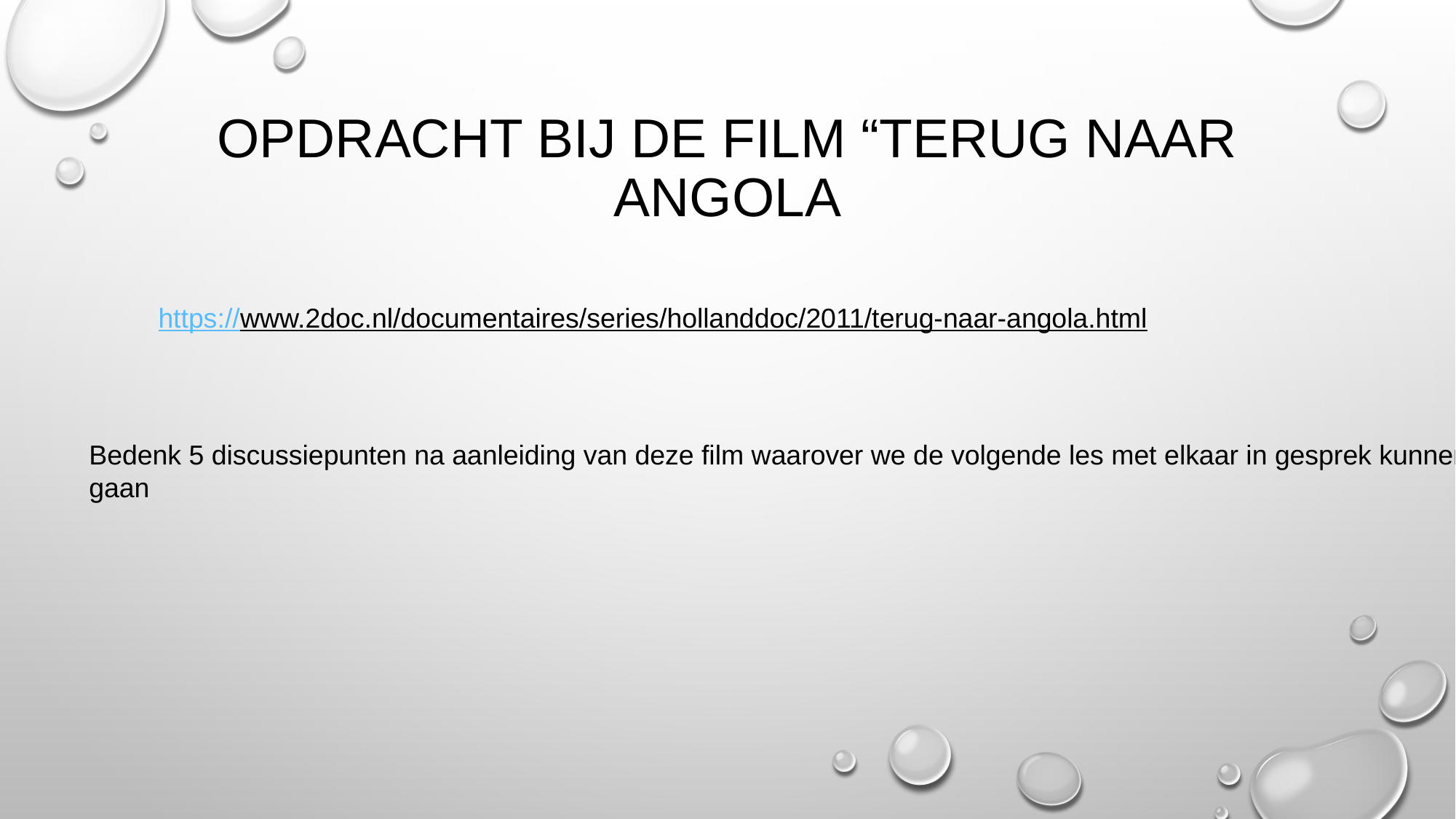

# Opdracht bij de film “terug naar angola
https://www.2doc.nl/documentaires/series/hollanddoc/2011/terug-naar-angola.html
Bedenk 5 discussiepunten na aanleiding van deze film waarover we de volgende les met elkaar in gesprek kunnen gaan